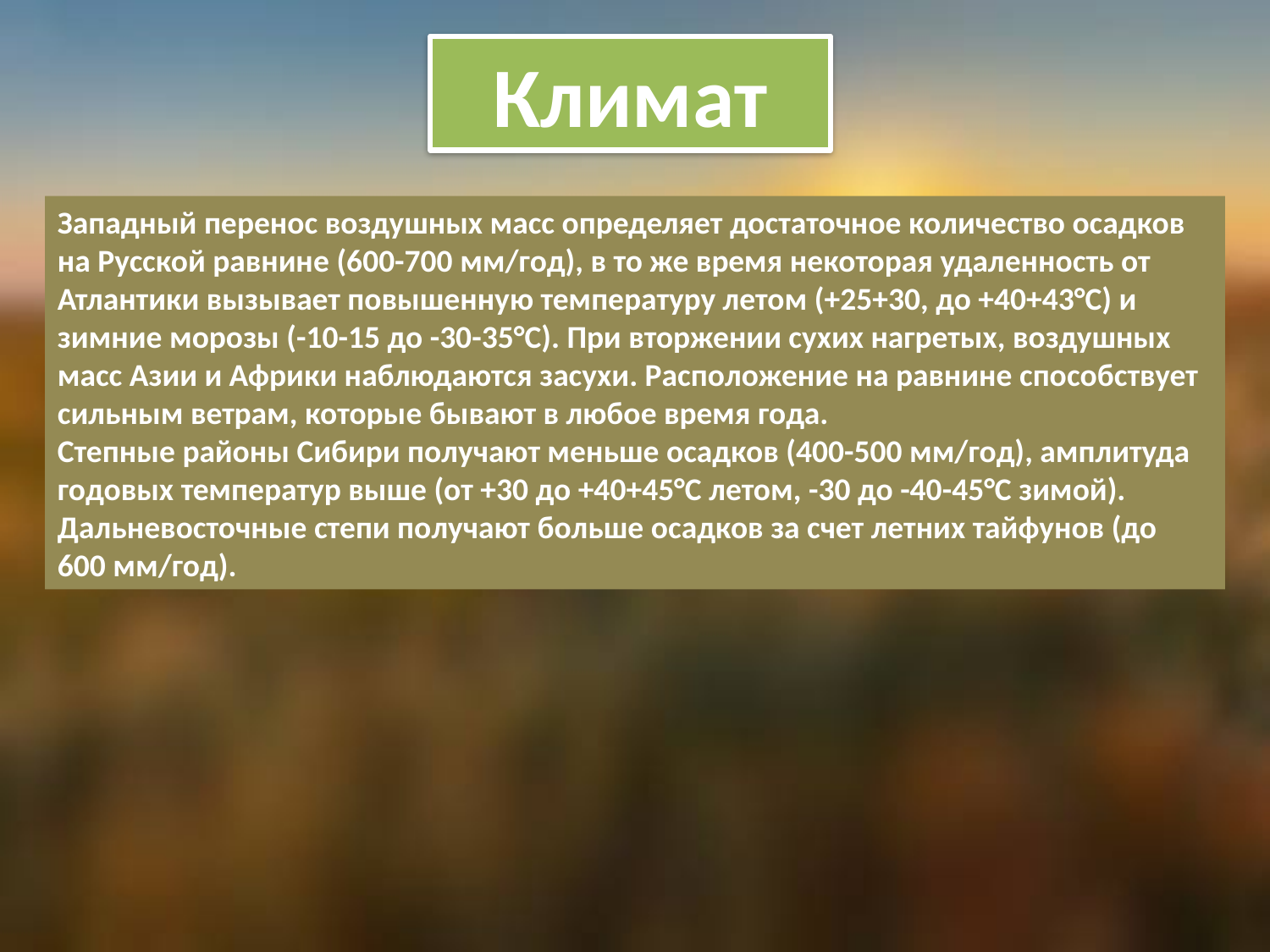

Климат
Западный перенос воздушных масс определяет достаточное количество осадков на Русской равнине (600-700 мм/год), в то же время некоторая удаленность от Атлантики вызывает повышенную температуру летом (+25+30, до +40+43°С) и зимние морозы (-10-15 до -30-35°С). При вторжении сухих нагретых, воздушных масс Азии и Африки наблюдаются засухи. Расположение на равнине способствует сильным ветрам, которые бывают в любое время года.
Степные районы Сибири получают меньше осадков (400-500 мм/год), амплитуда годовых температур выше (от +30 до +40+45°С летом, -30 до -40-45°С зимой). Дальневосточные степи получают больше осадков за счет летних тайфунов (до 600 мм/год).